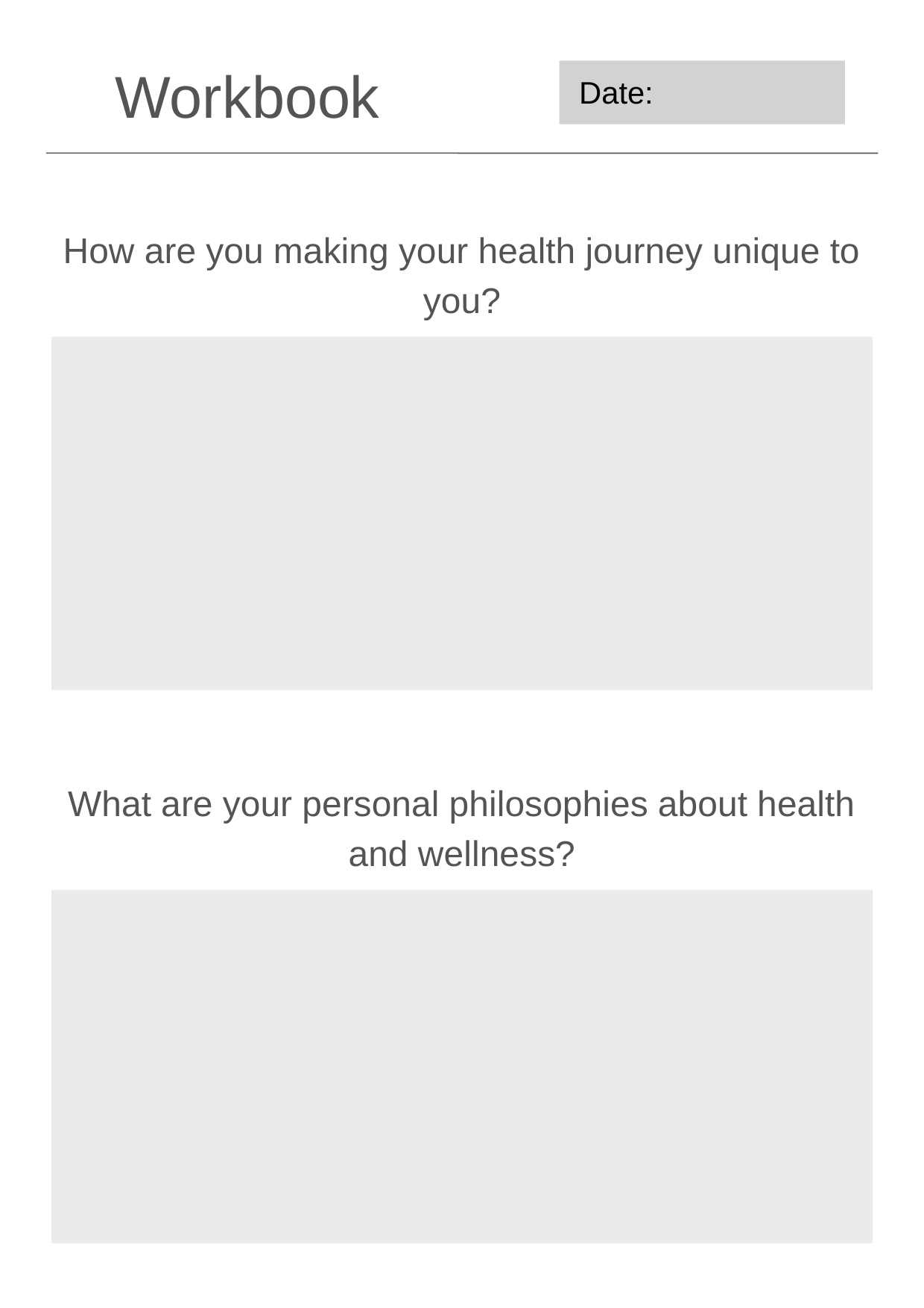

Workbook

Date:

How are you making your health journey unique to you?

What are your personal philosophies about health and wellness?